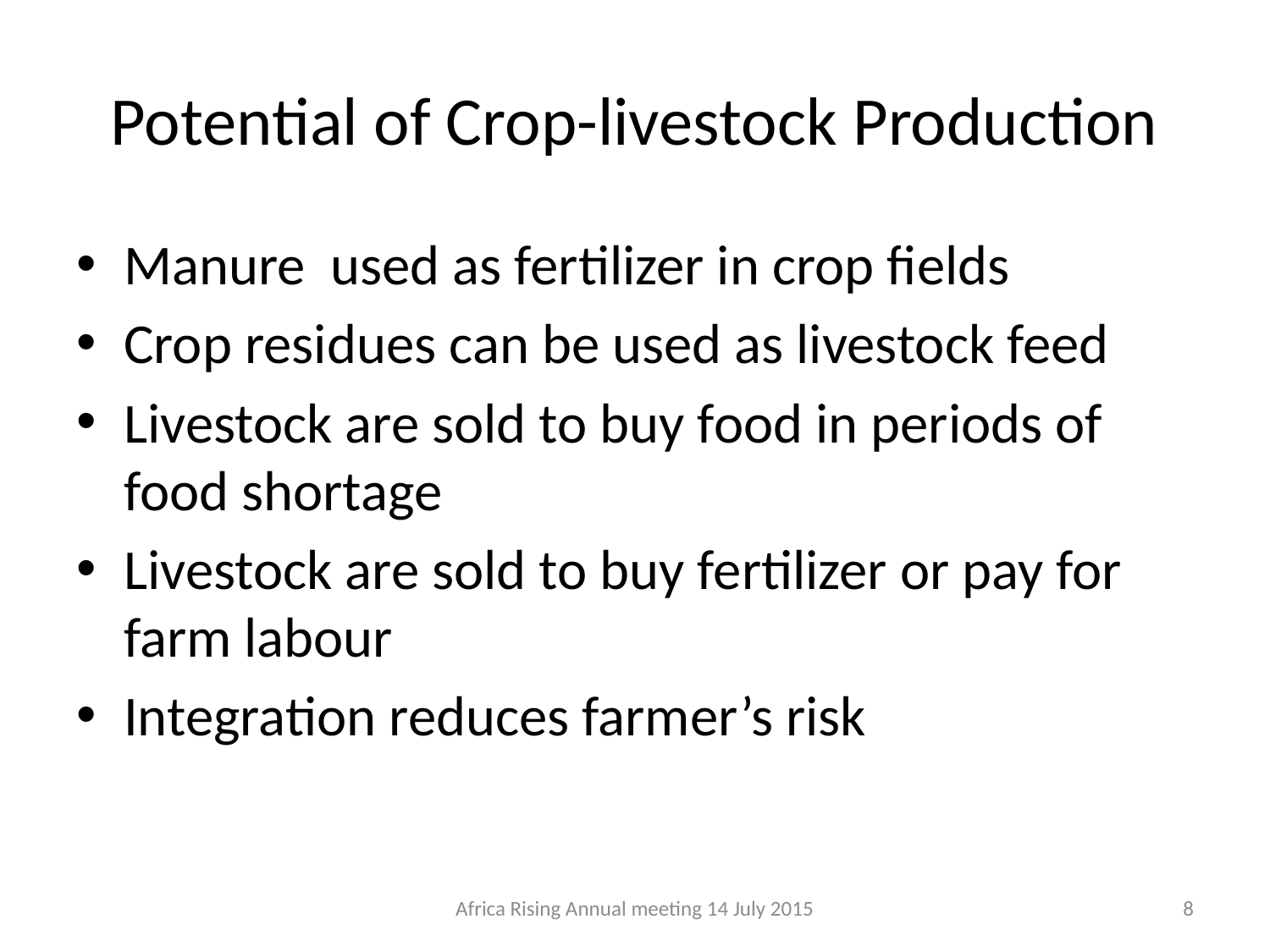

# Potential of Crop-livestock Production
Manure  used as fertilizer in crop fields
Crop residues can be used as livestock feed
Livestock are sold to buy food in periods of food shortage
Livestock are sold to buy fertilizer or pay for farm labour
Integration reduces farmer’s risk
Africa Rising Annual meeting 14 July 2015
8